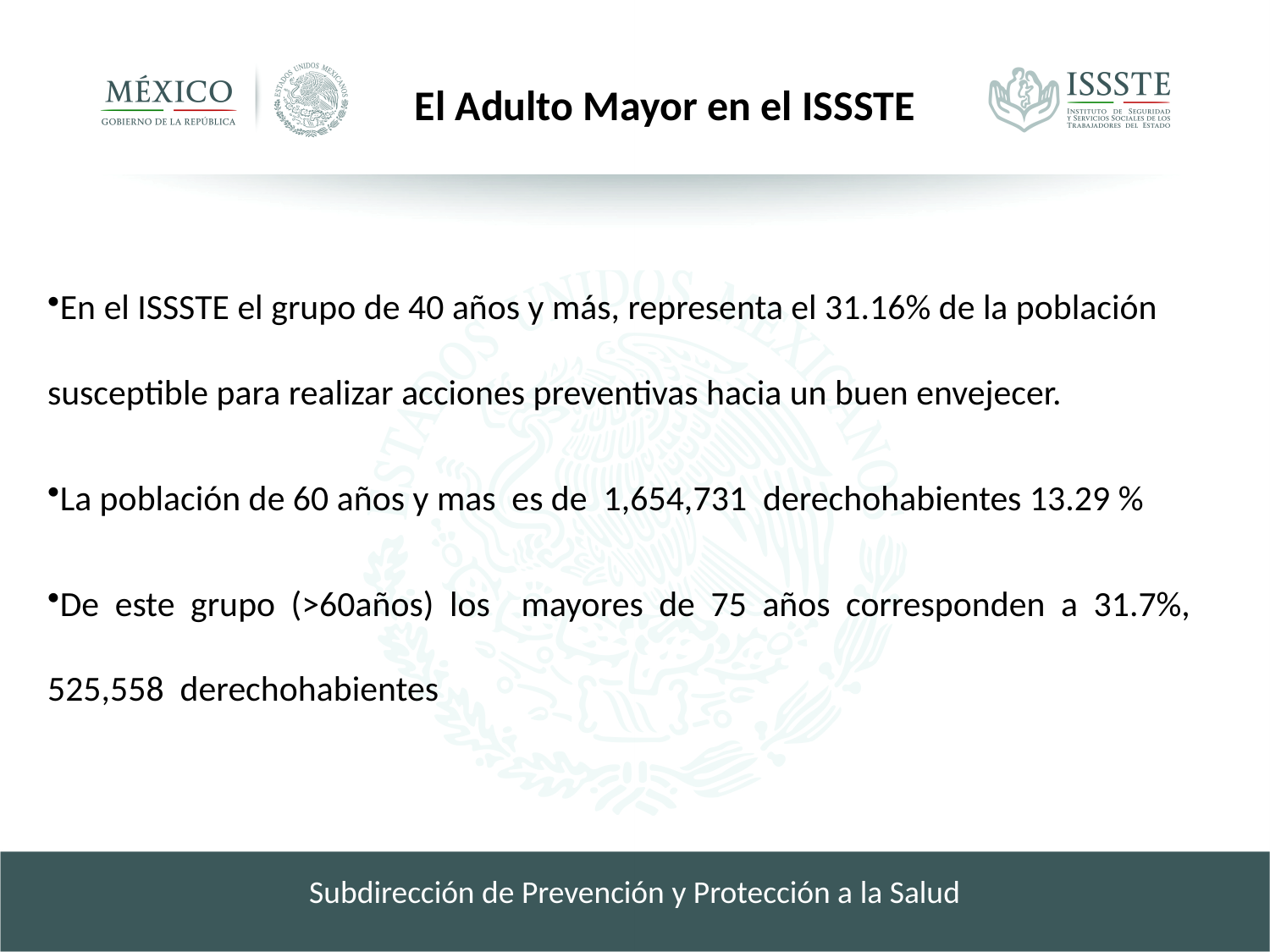

El Adulto Mayor en el ISSSTE
En el ISSSTE el grupo de 40 años y más, representa el 31.16% de la población susceptible para realizar acciones preventivas hacia un buen envejecer.
La población de 60 años y mas  es de  1,654,731  derechohabientes 13.29 %
De este grupo (>60años) los  mayores de 75 años corresponden a 31.7%,   525,558  derechohabientes
Subdirección de Prevención y Protección a la Salud